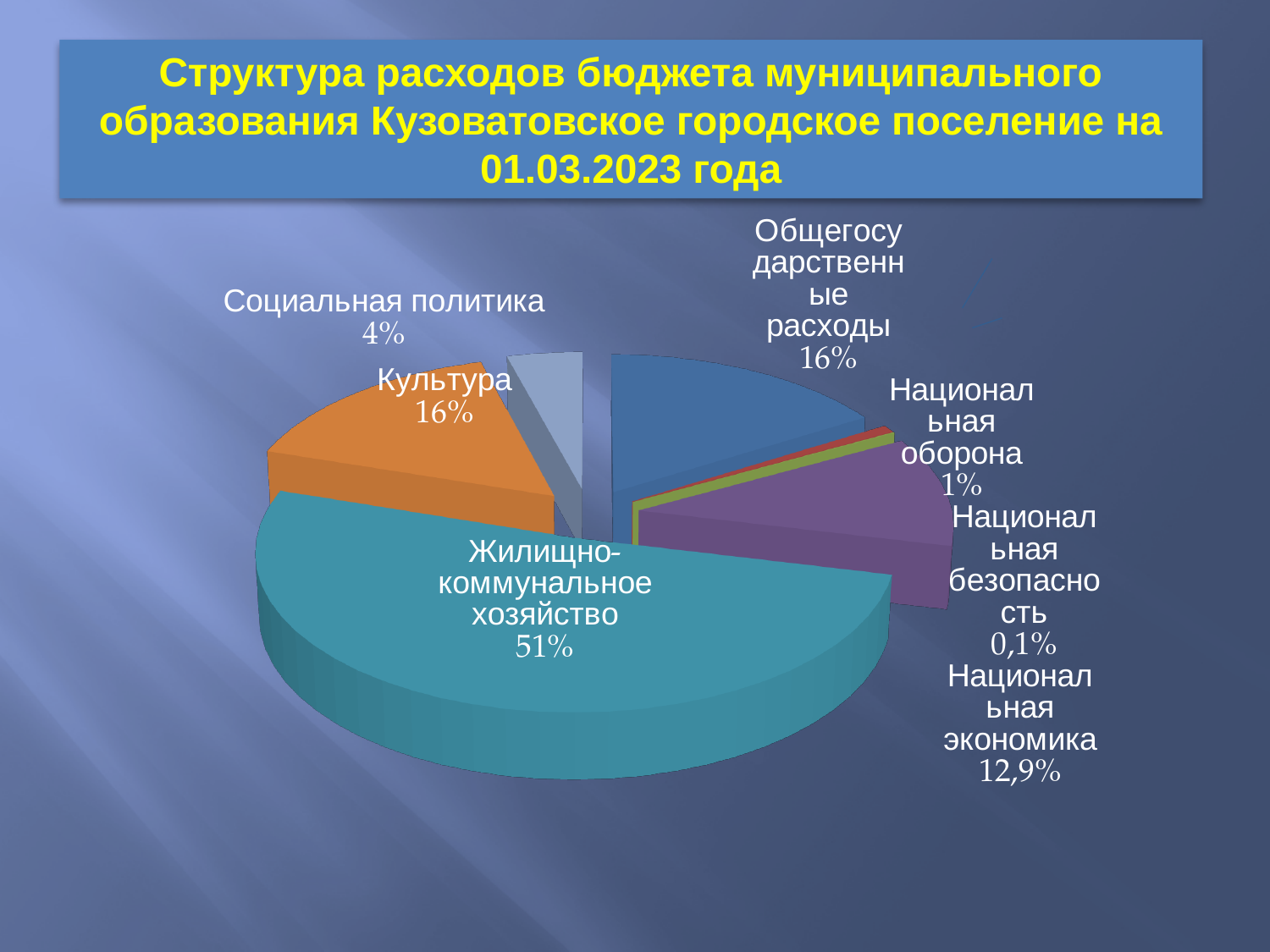

# Структура расходов бюджета муниципального образования Кузоватовское городское поселение на 01.03.2023 года

[unsupported chart]